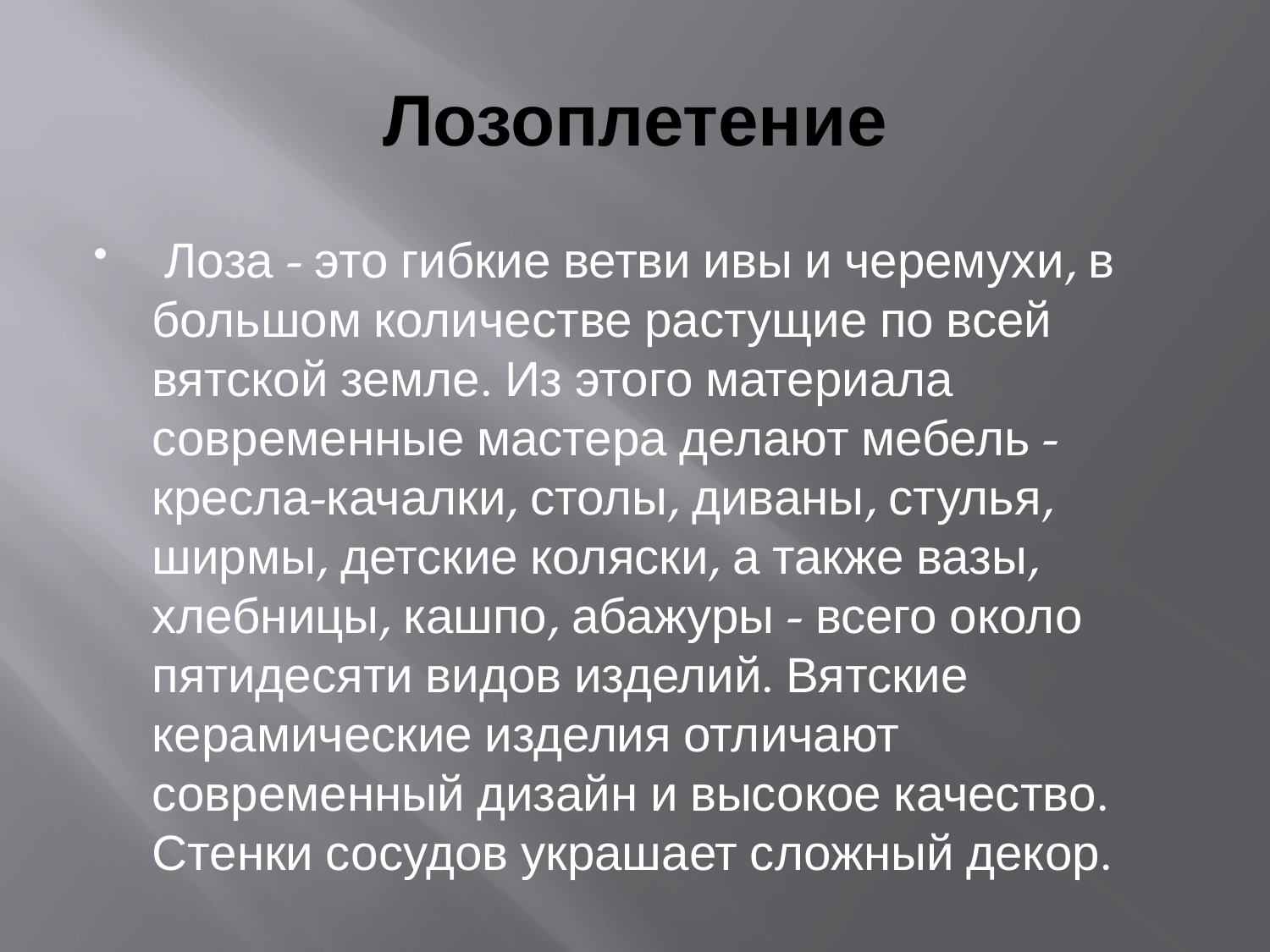

# Лозоплетение
 Лоза - это гибкие ветви ивы и черемухи, в большом количестве растущие по всей вятской земле. Из этого материала современные мастера делают мебель - кресла-качалки, столы, диваны, стулья, ширмы, детские коляски, а также вазы, хлебницы, кашпо, абажуры - всего около пятидесяти видов изделий. Вятские керамические изделия отличают современный дизайн и высокое качество. Стенки сосудов украшает сложный декор.